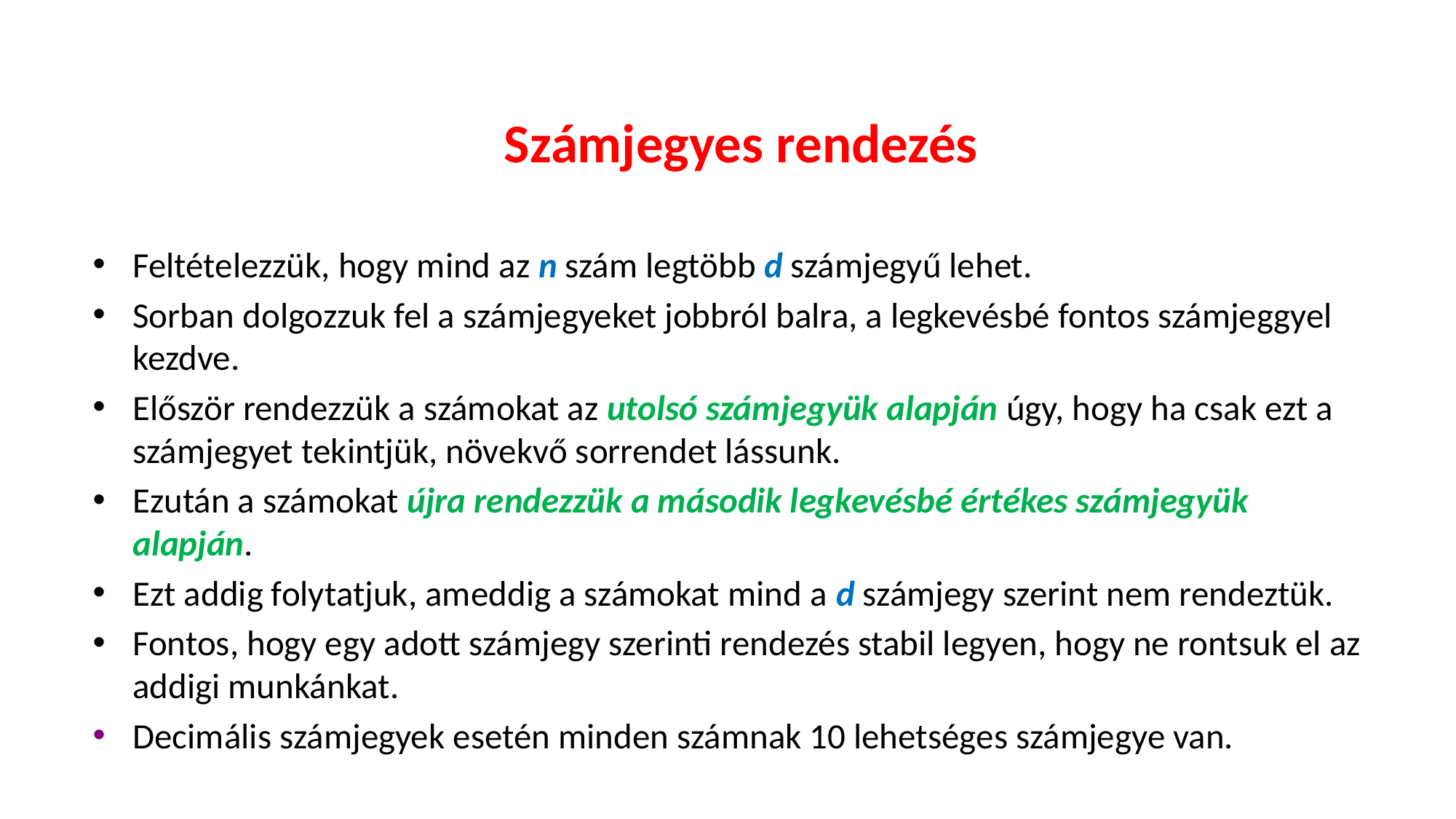

# Számjegyes rendezés
Feltételezzük, hogy mind az n szám legtöbb d számjegyű lehet.
Sorban dolgozzuk fel a számjegyeket jobbról balra, a legkevésbé fontos számjeggyel kezdve.
Először rendezzük a számokat az utolsó számjegyük alapján úgy, hogy ha csak ezt a számjegyet tekintjük, növekvő sorrendet lássunk.
Ezután a számokat újra rendezzük a második legkevésbé értékes számjegyük alapján.
Ezt addig folytatjuk, ameddig a számokat mind a d számjegy szerint nem rendeztük.
Fontos, hogy egy adott számjegy szerinti rendezés stabil legyen, hogy ne rontsuk el az addigi munkánkat.
Decimális számjegyek esetén minden számnak 10 lehetséges számjegye van.